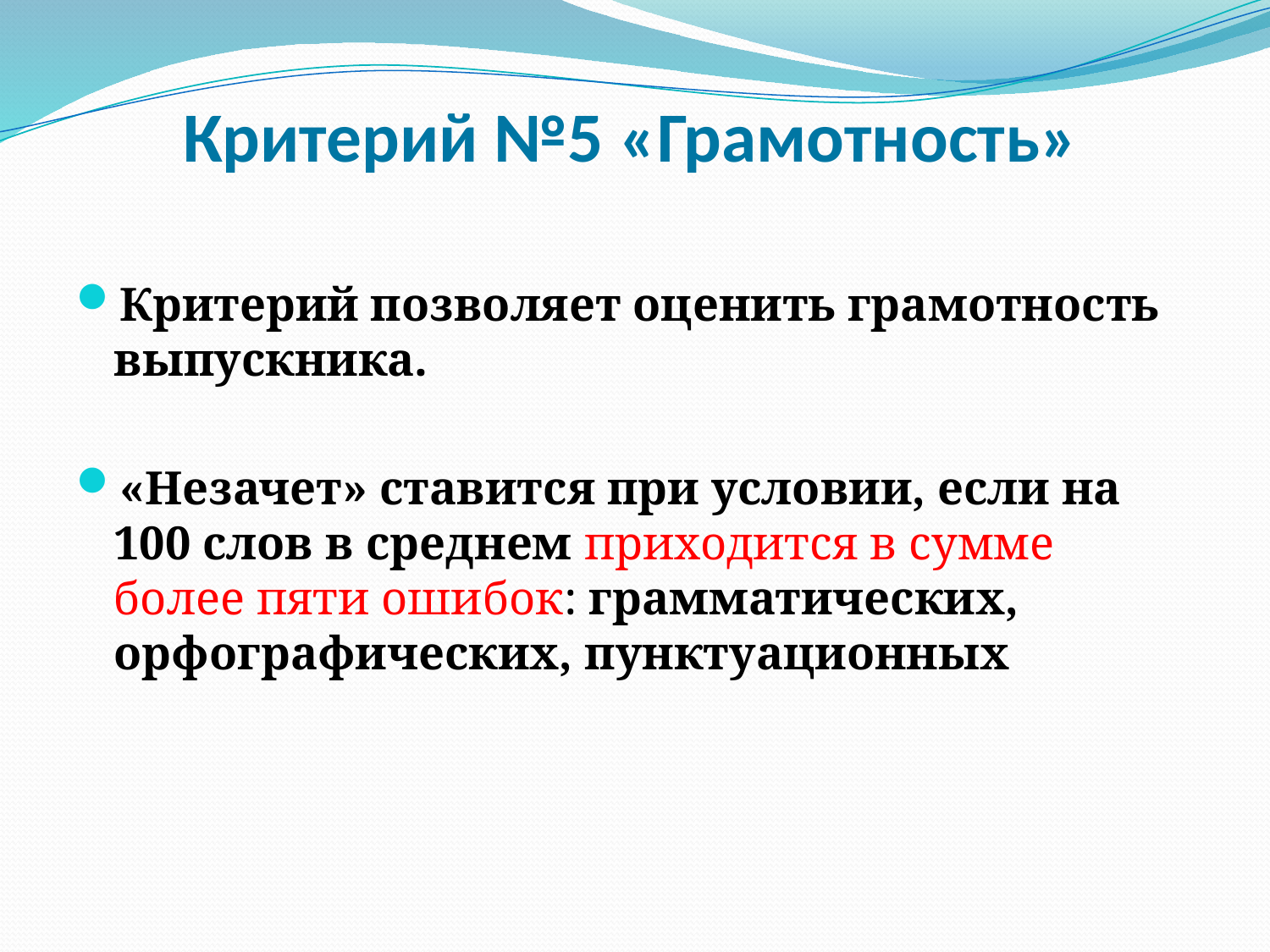

# Критерий №5 «Грамотность»
Критерий позволяет оценить грамотность выпускника.

«Незачет» ставится при условии, если на 100 слов в среднем приходится в сумме более пяти ошибок: грамматических, орфографических, пунктуационных